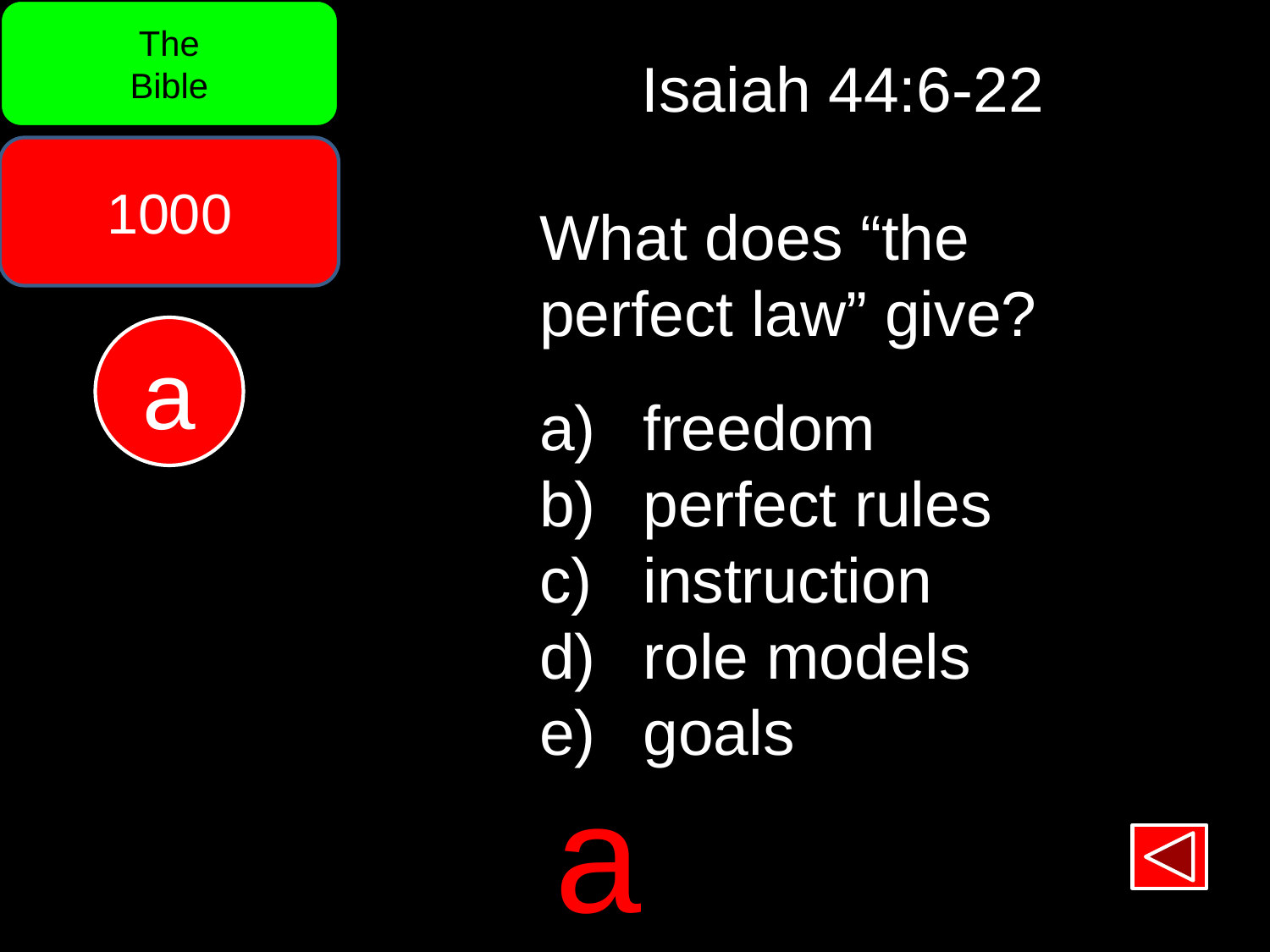

The
Bible
Isaiah 44:6-22
1000
What does “the
perfect law” give?

freedom
perfect rules
instruction
role models
goals
a
a